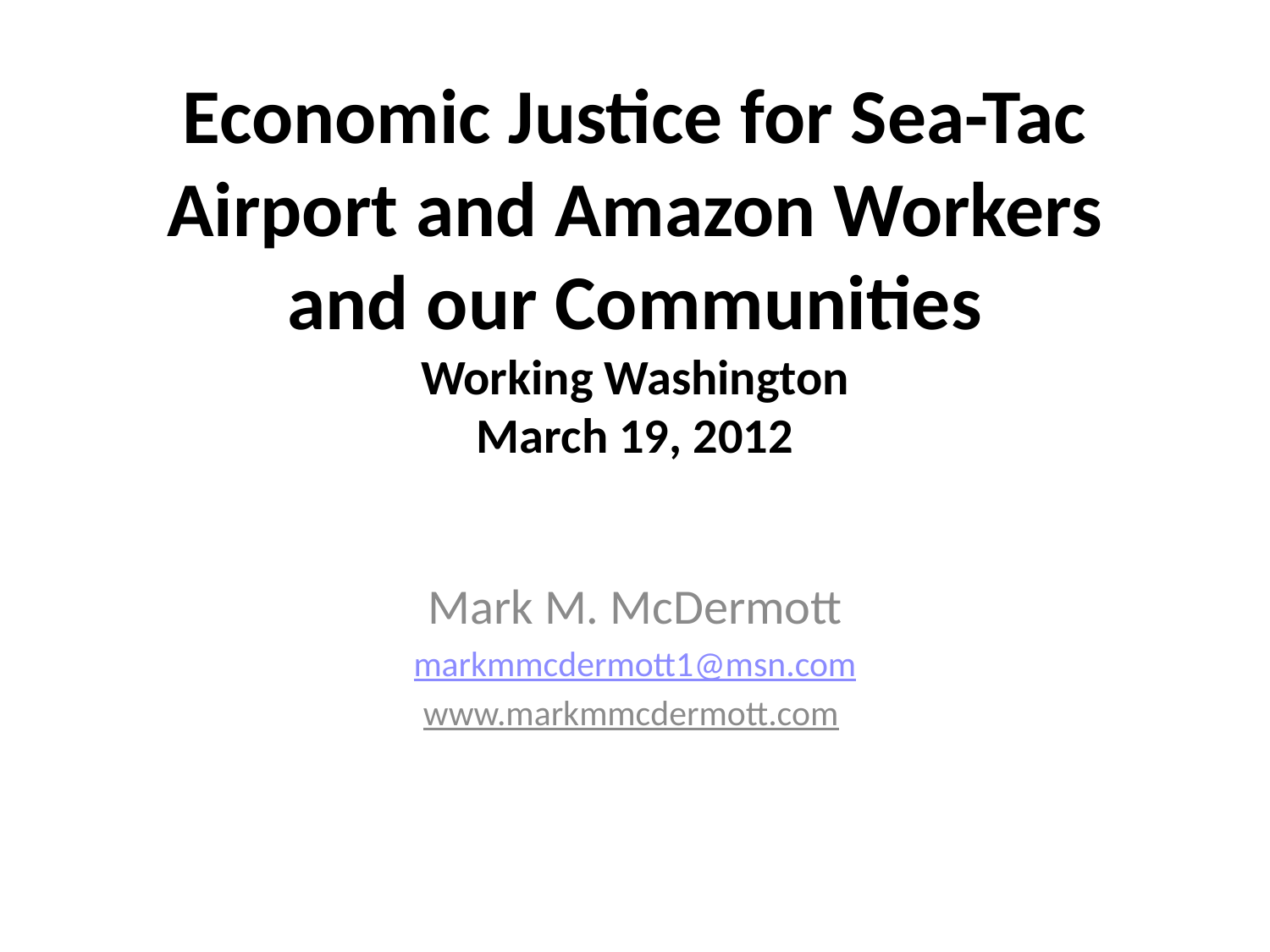

# Economic Justice for Sea-Tac Airport and Amazon Workers and our Communities Working Washington March 19, 2012

Mark M. McDermott
markmmcdermott1@msn.com
www.markmmcdermott.com